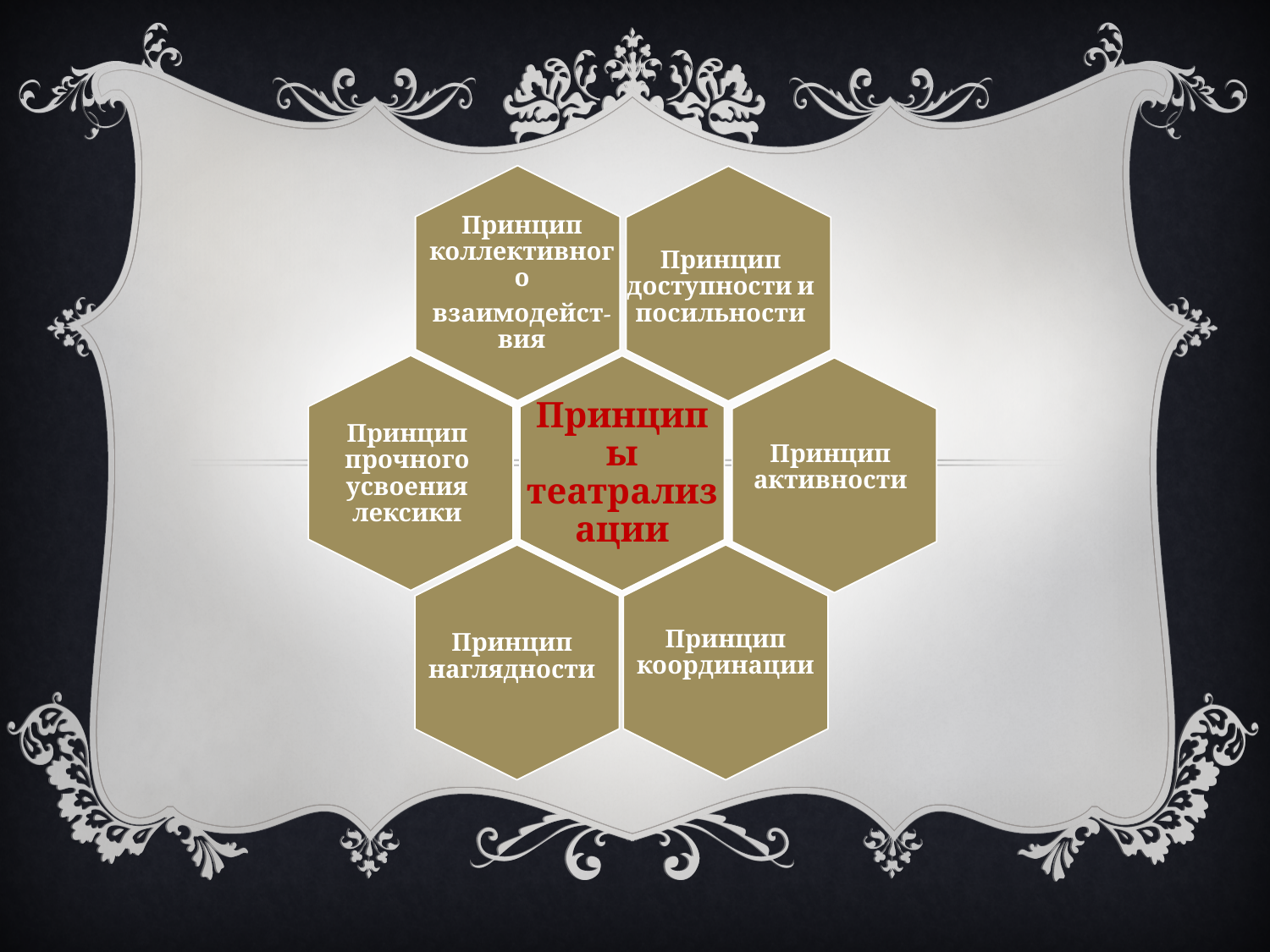

Принцип коллективного
взаимодейст-вия

Принцип доступности и посильности

Принцип прочного усвоения лексики

Принципы театрализации

Принцип активности

Принцип координации

Принцип наглядности